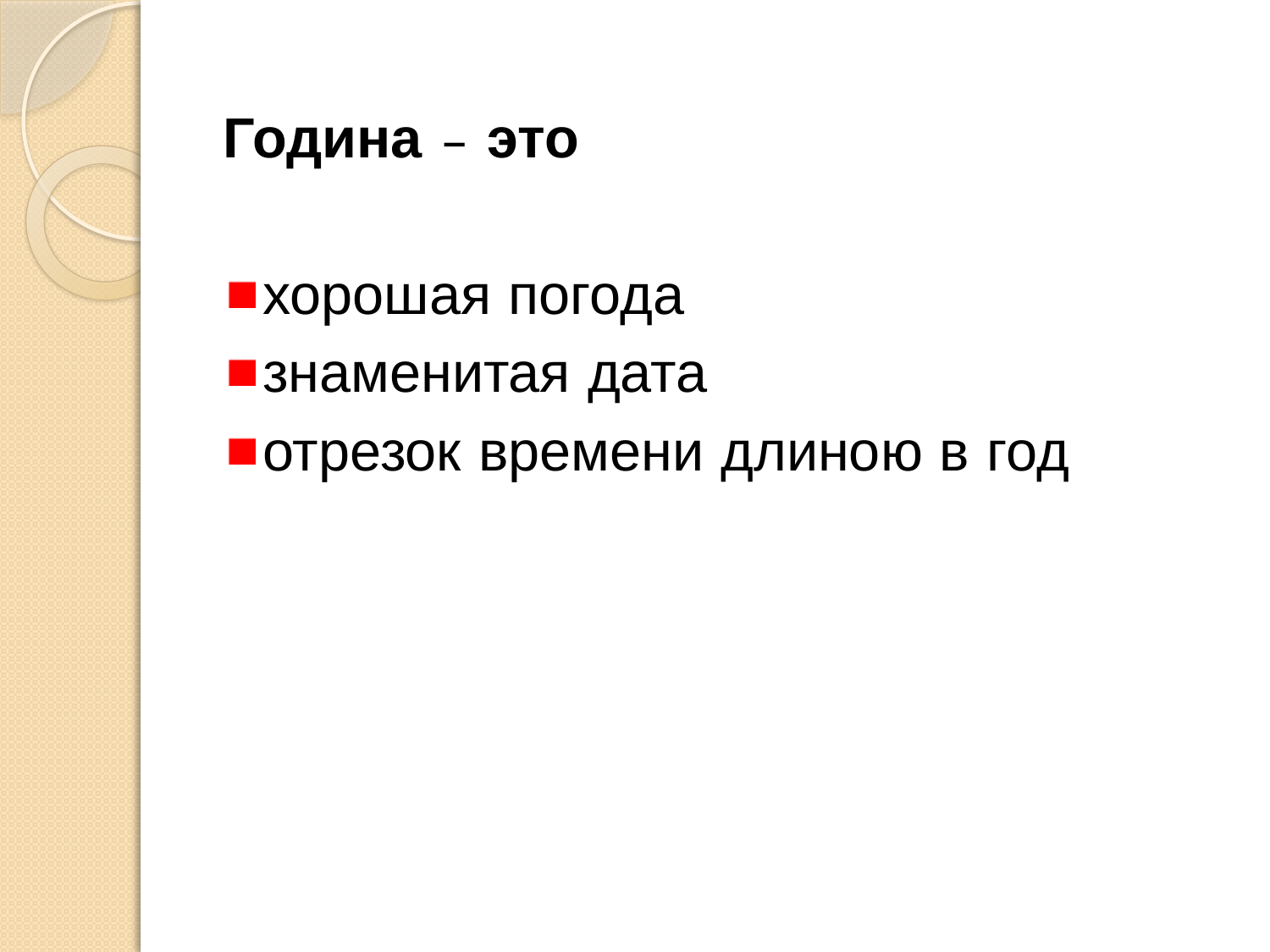

Година – это

хорошая погода
знаменитая дата
отрезок времени длиною в год